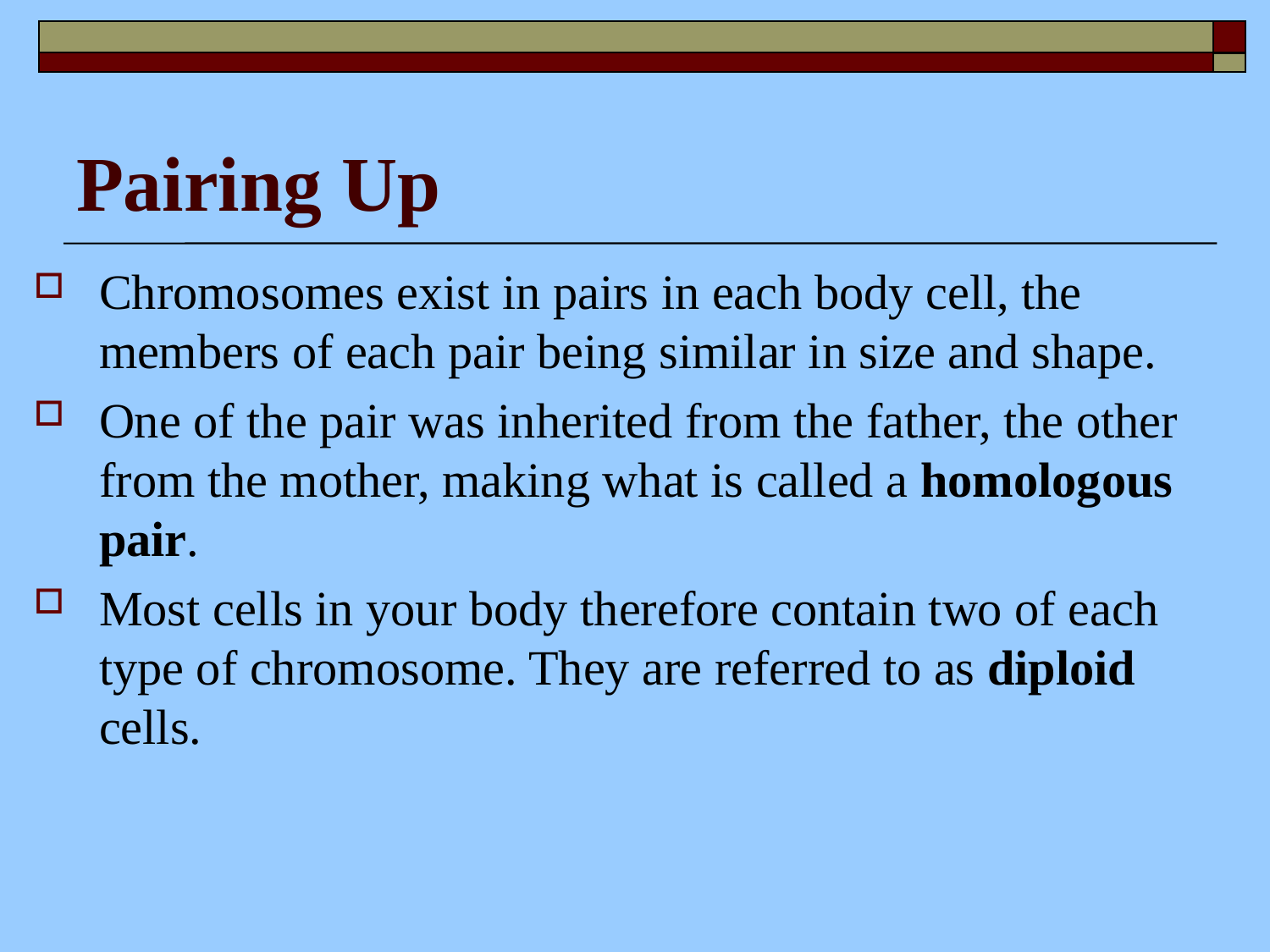

# Pairing Up
Chromosomes exist in pairs in each body cell, the members of each pair being similar in size and shape.
One of the pair was inherited from the father, the other from the mother, making what is called a homologous pair.
Most cells in your body therefore contain two of each type of chromosome. They are referred to as diploid cells.